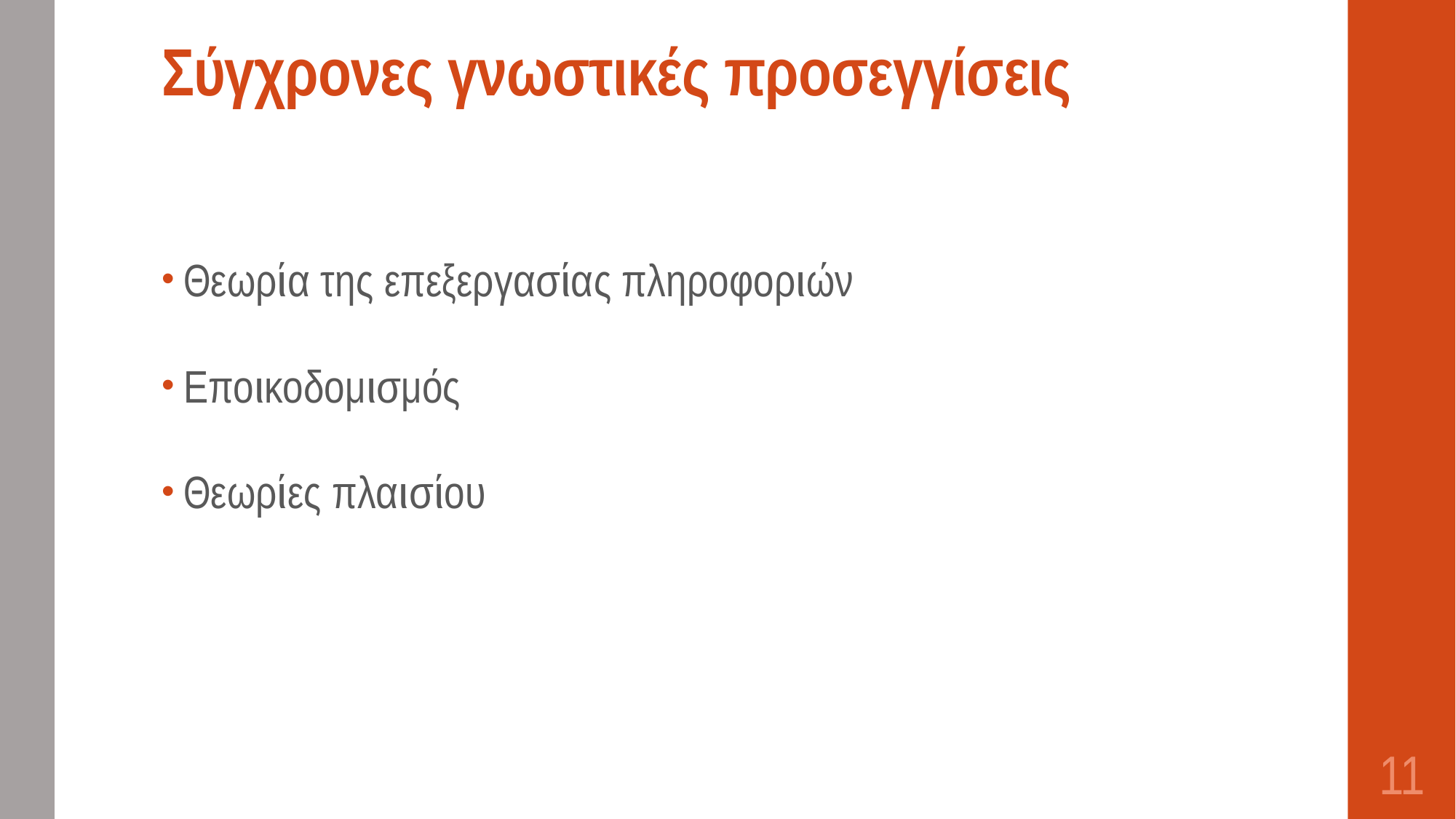

# Σύγχρονες γνωστικές προσεγγίσεις
Θεωρία της επεξεργασίας πληροφοριών
Εποικοδομισμός
Θεωρίες πλαισίου
11